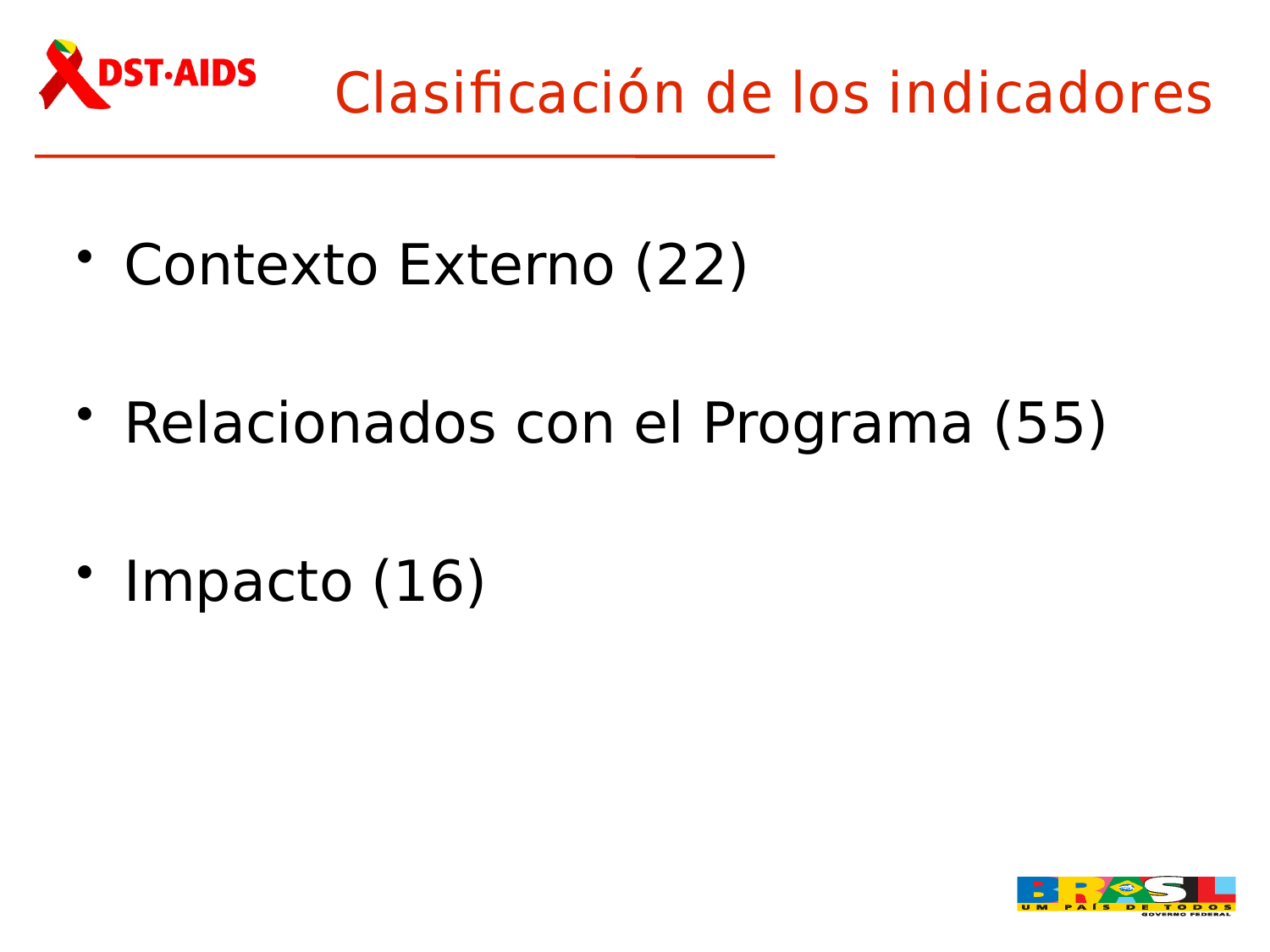

# Clasificación de los indicadores
Contexto Externo (22)

Relacionados con el Programa (55)

Impacto (16)